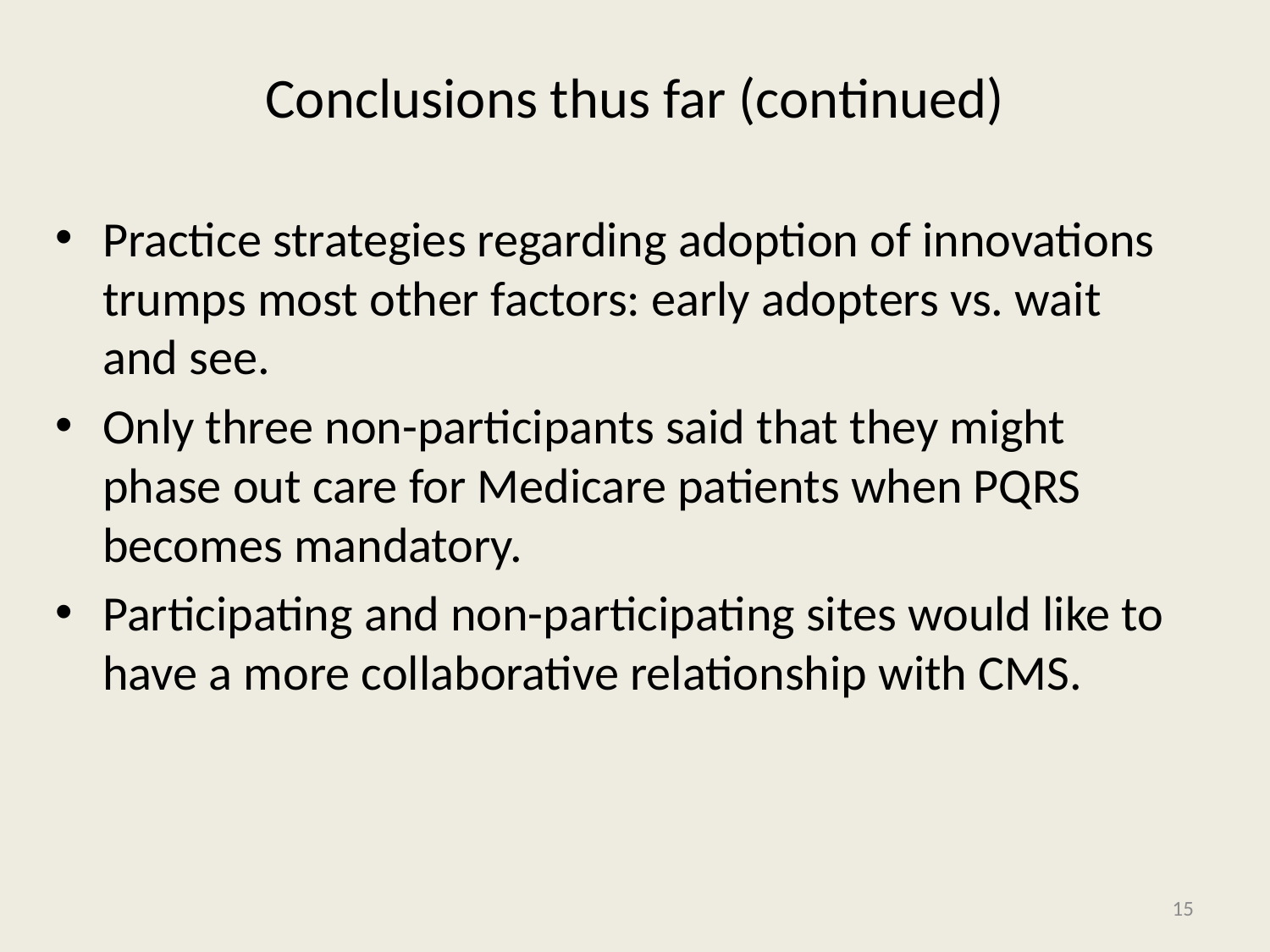

# Conclusions thus far (continued)
Practice strategies regarding adoption of innovations trumps most other factors: early adopters vs. wait and see.
Only three non-participants said that they might phase out care for Medicare patients when PQRS becomes mandatory.
Participating and non-participating sites would like to have a more collaborative relationship with CMS.

15